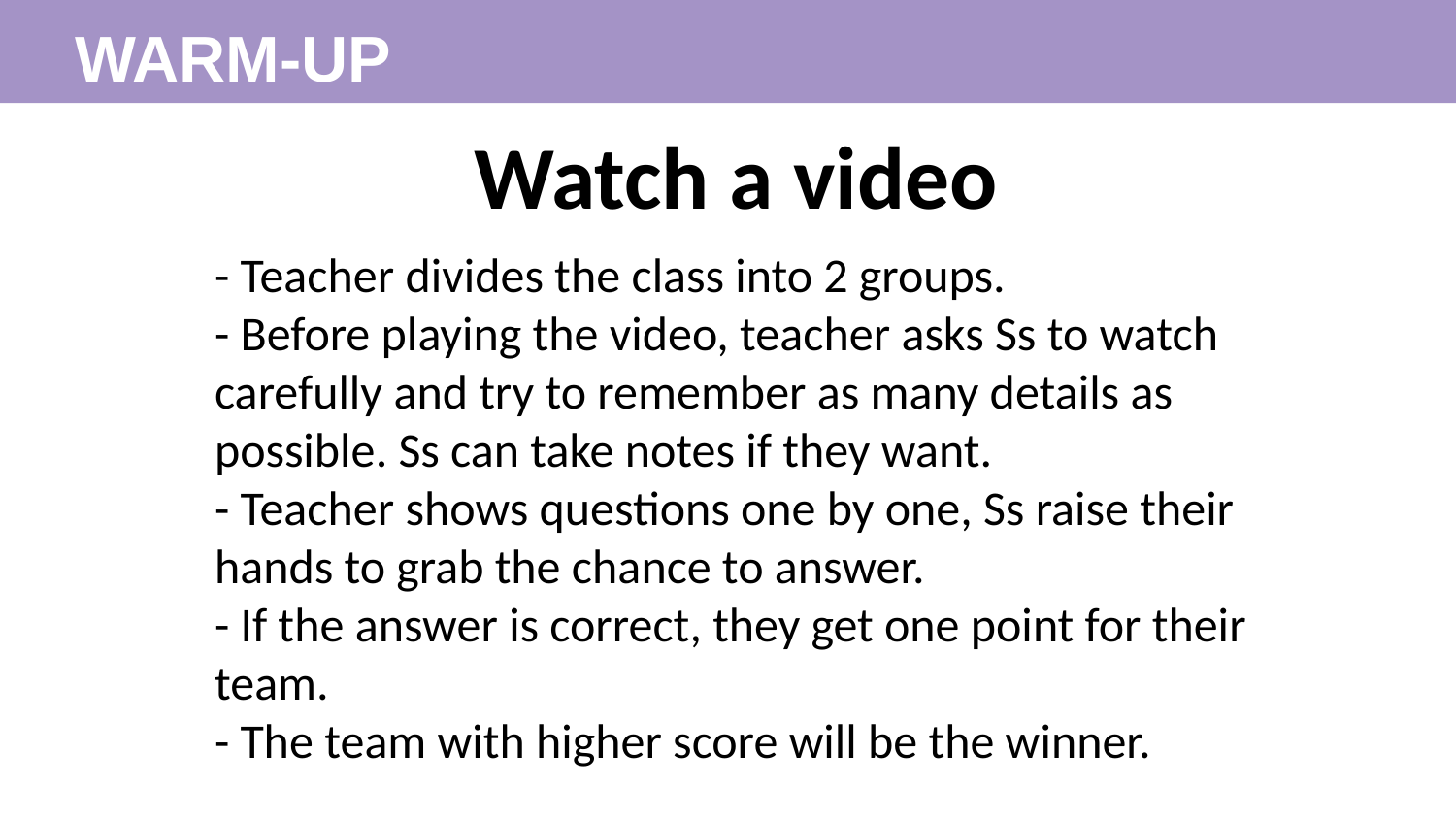

WARM-UP
Watch a video
- Teacher divides the class into 2 groups.
- Before playing the video, teacher asks Ss to watch carefully and try to remember as many details as possible. Ss can take notes if they want.
- Teacher shows questions one by one, Ss raise their hands to grab the chance to answer.
- If the answer is correct, they get one point for their team.
- The team with higher score will be the winner.